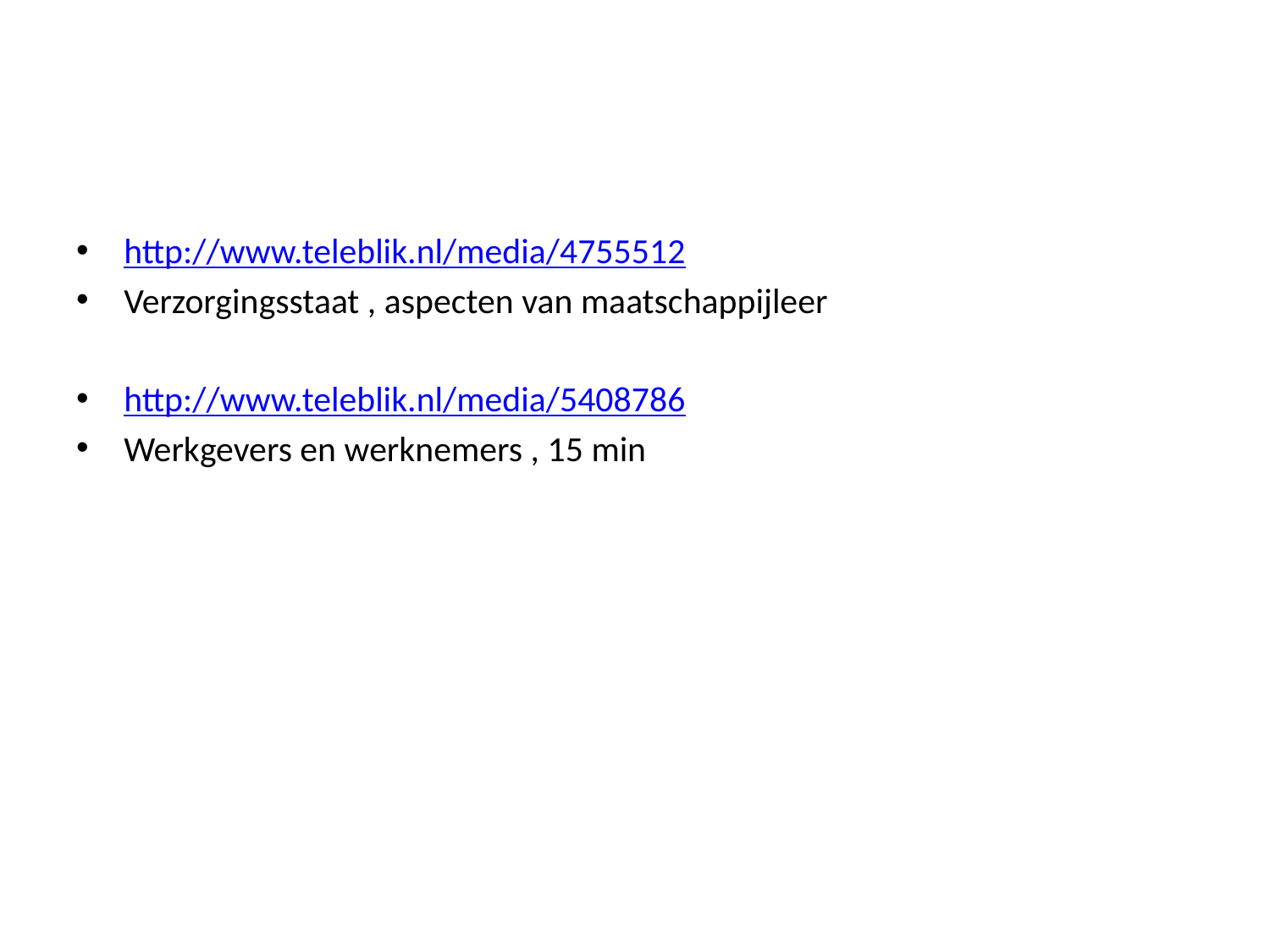

#
http://www.teleblik.nl/media/4755512
Verzorgingsstaat , aspecten van maatschappijleer

http://www.teleblik.nl/media/5408786
Werkgevers en werknemers , 15 min